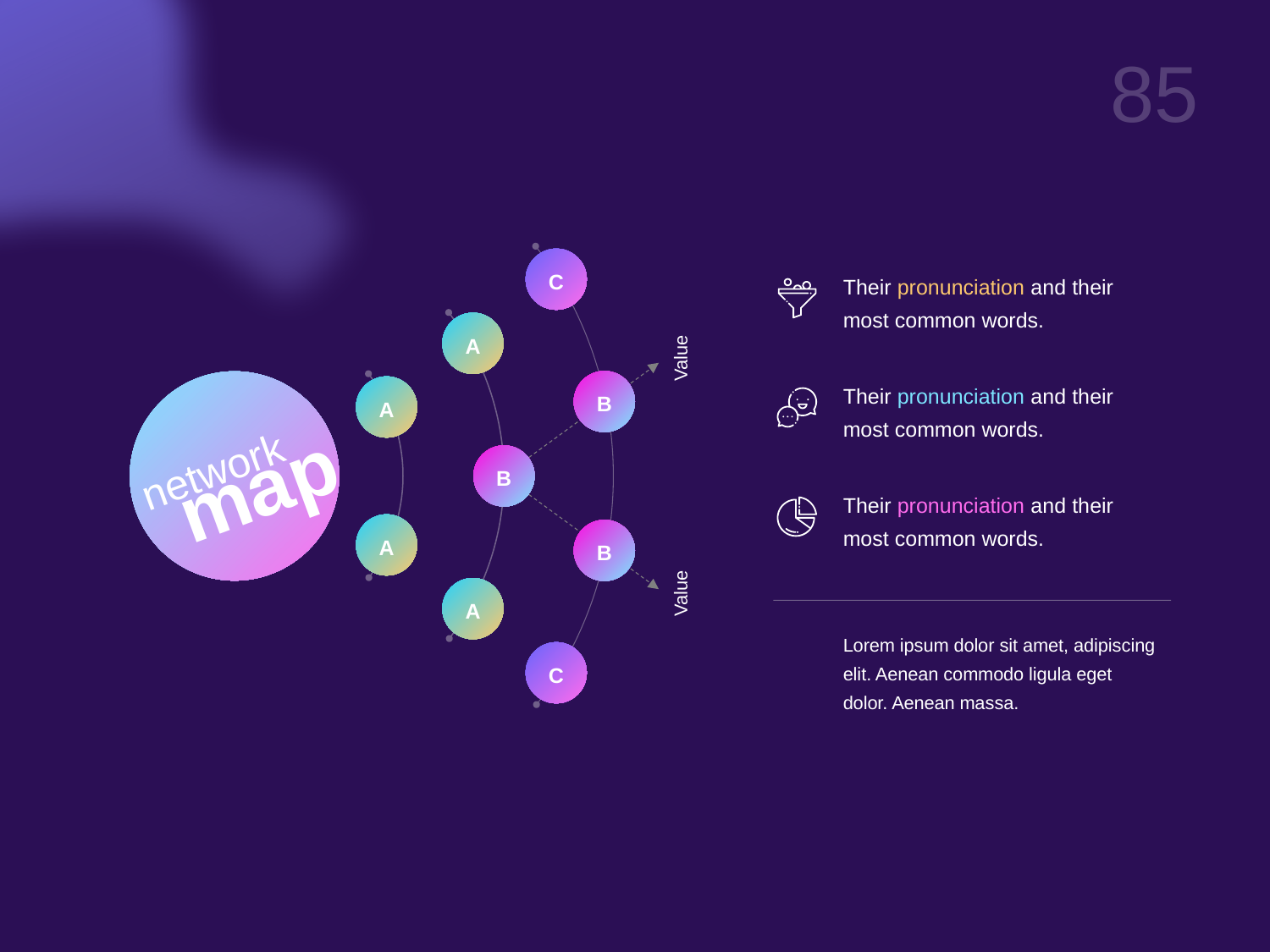

C
Their pronunciation and their most common words.

A
Value
Their pronunciation and their most common words.

B

map
network

A

B
Their pronunciation and their most common words.

A

B
Value

A
Lorem ipsum dolor sit amet, adipiscing elit. Aenean commodo ligula eget dolor. Aenean massa.

C